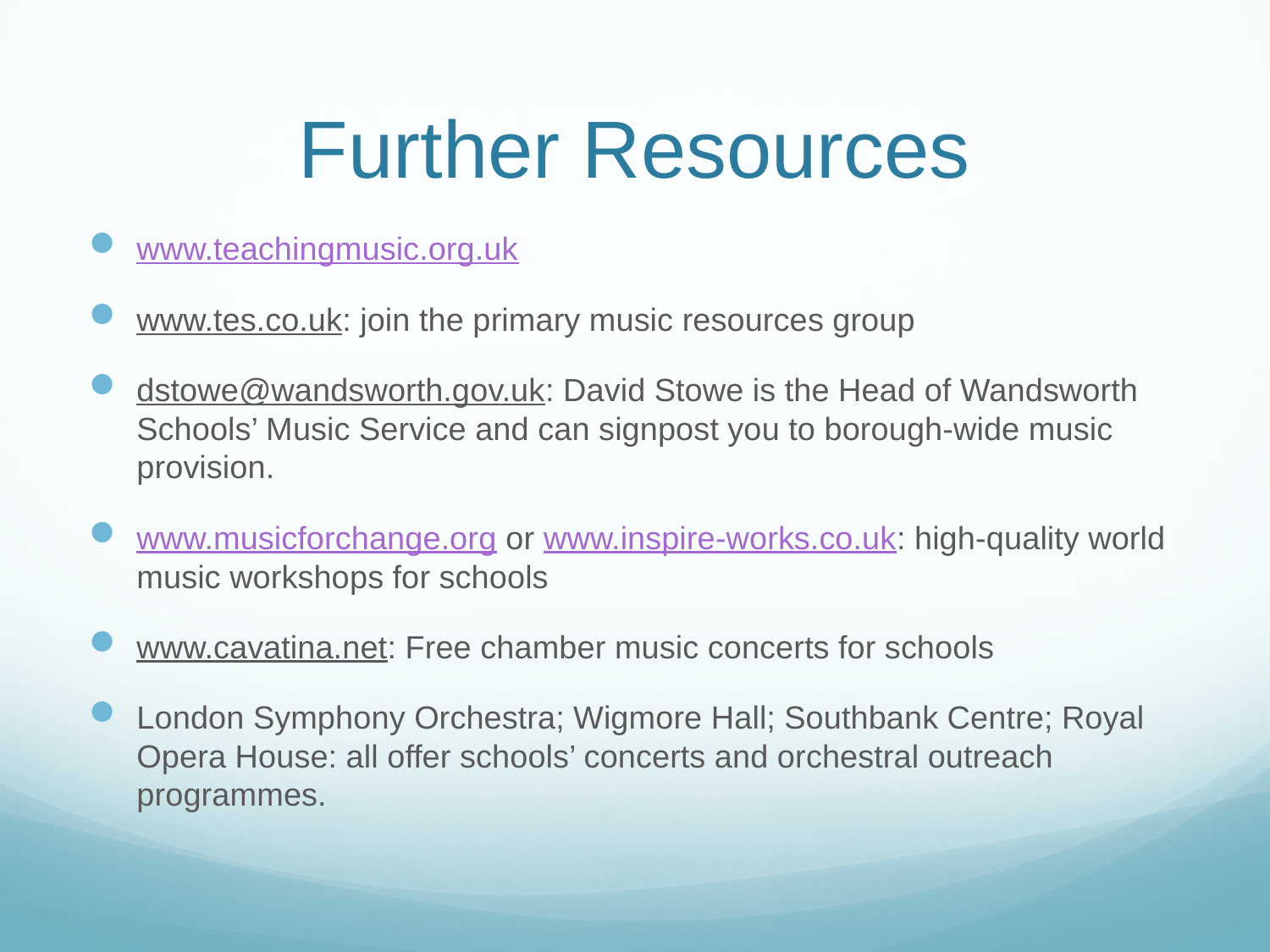

# Further Resources
www.teachingmusic.org.uk
www.tes.co.uk: join the primary music resources group
dstowe@wandsworth.gov.uk: David Stowe is the Head of Wandsworth Schools’ Music Service and can signpost you to borough-wide music provision.
www.musicforchange.org or www.inspire-works.co.uk: high-quality world music workshops for schools
www.cavatina.net: Free chamber music concerts for schools
London Symphony Orchestra; Wigmore Hall; Southbank Centre; Royal Opera House: all offer schools’ concerts and orchestral outreach programmes.